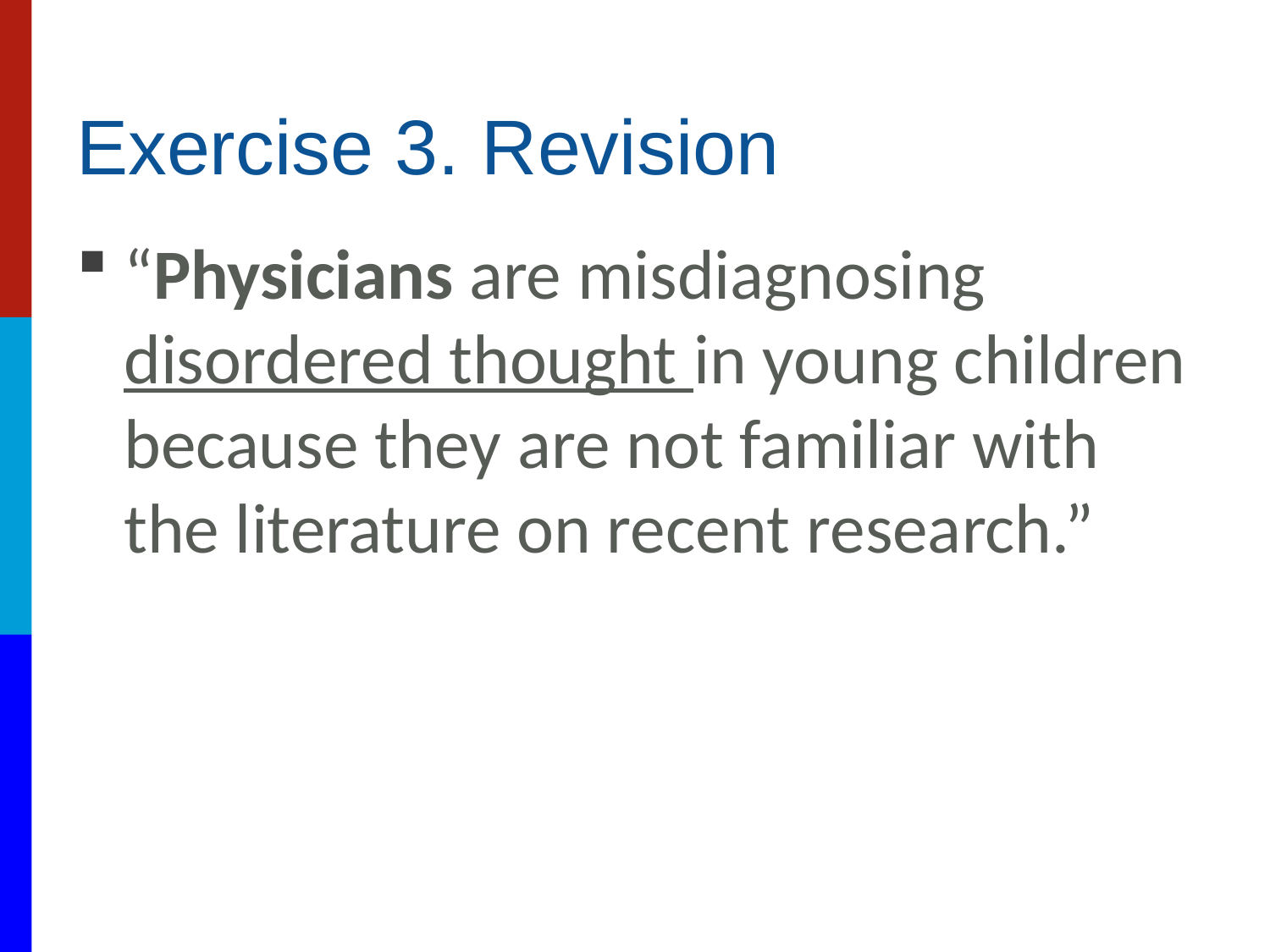

# Exercise 3. Revision
“Physicians are misdiagnosing disordered thought in young children because they are not familiar with the literature on recent research.”